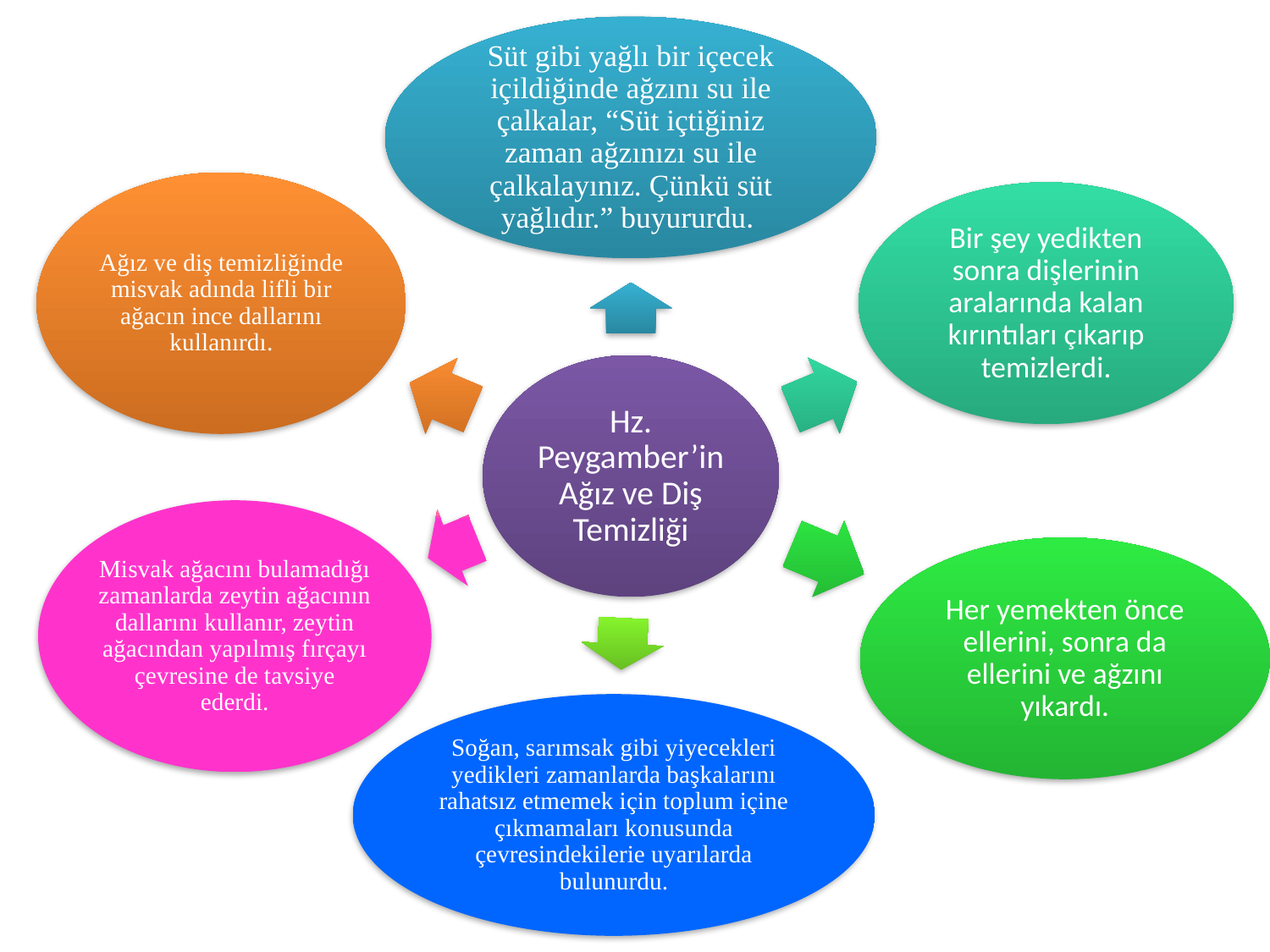

Hz. Peygamber’in Ağız ve Diş Temizliği

Süt gibi yağlı bir içecek içildiğinde ağzını su ile çalkalar, “Süt içtiğiniz zaman ağzınızı su ile çalkalayınız. Çünkü süt yağlıdır.” buyururdu.

Bir şey yedikten sonra dişlerinin aralarında kalan kırıntıları çıkarıp temizlerdi.

Her yemekten önce ellerini, sonra da ellerini ve ağzını yıkardı.

Soğan, sarımsak gibi yiyecekleri yedikleri zamanlarda başkalarını rahatsız etmemek için toplum içine çıkmamaları konusunda çevresindekilerie uyarılarda bulunurdu.

Misvak ağacını bulamadığı zamanlarda zeytin ağacının dallarını kullanır, zeytin ağacından yapılmış fırçayı çevresine de tavsiye ederdi.

Ağız ve diş temizliğinde misvak adında lifli bir ağacın ince dallarını kullanırdı.